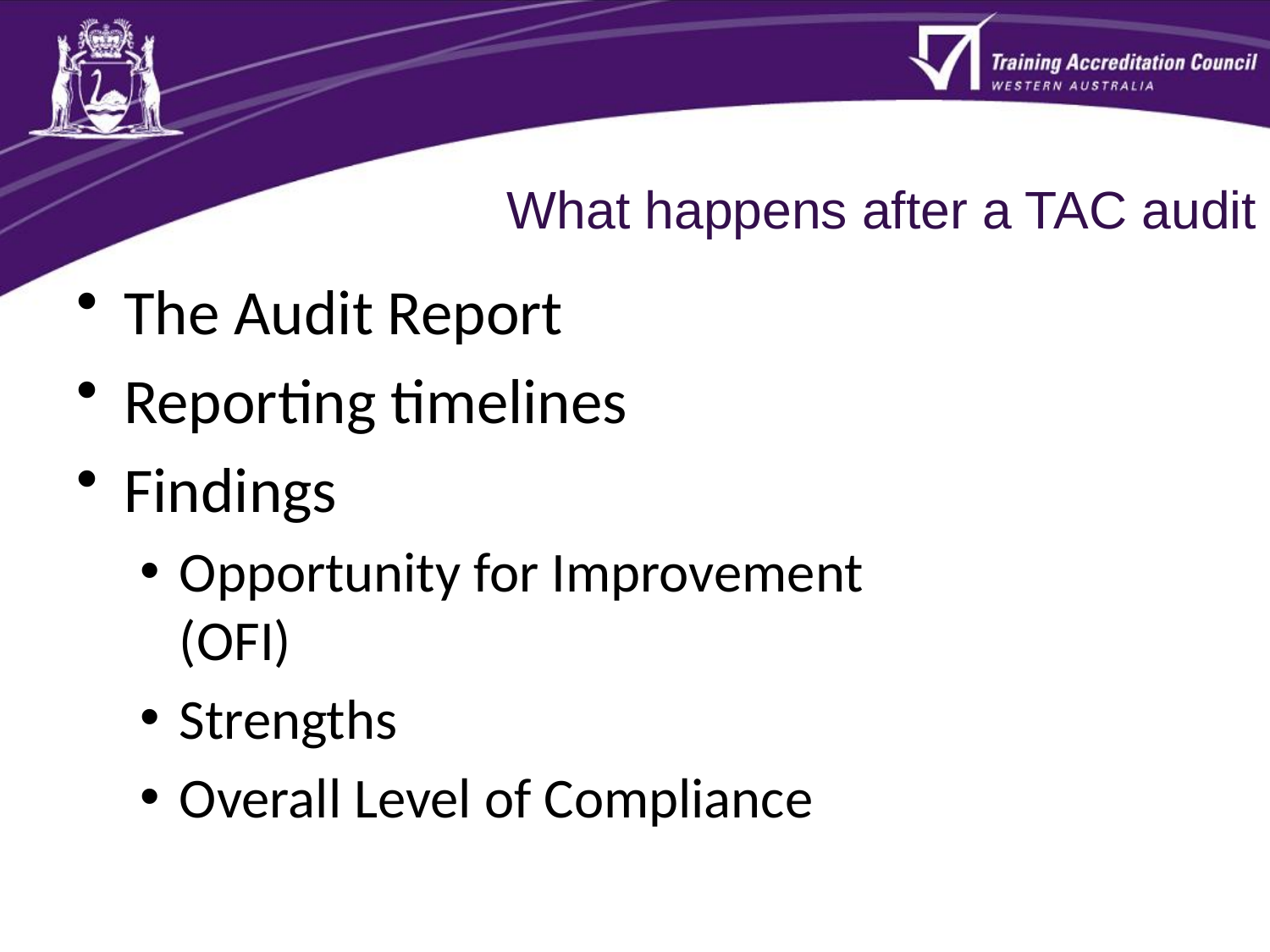

# What happens after a TAC audit
The Audit Report
Reporting timelines
Findings
Opportunity for Improvement (OFI)
Strengths
Overall Level of Compliance